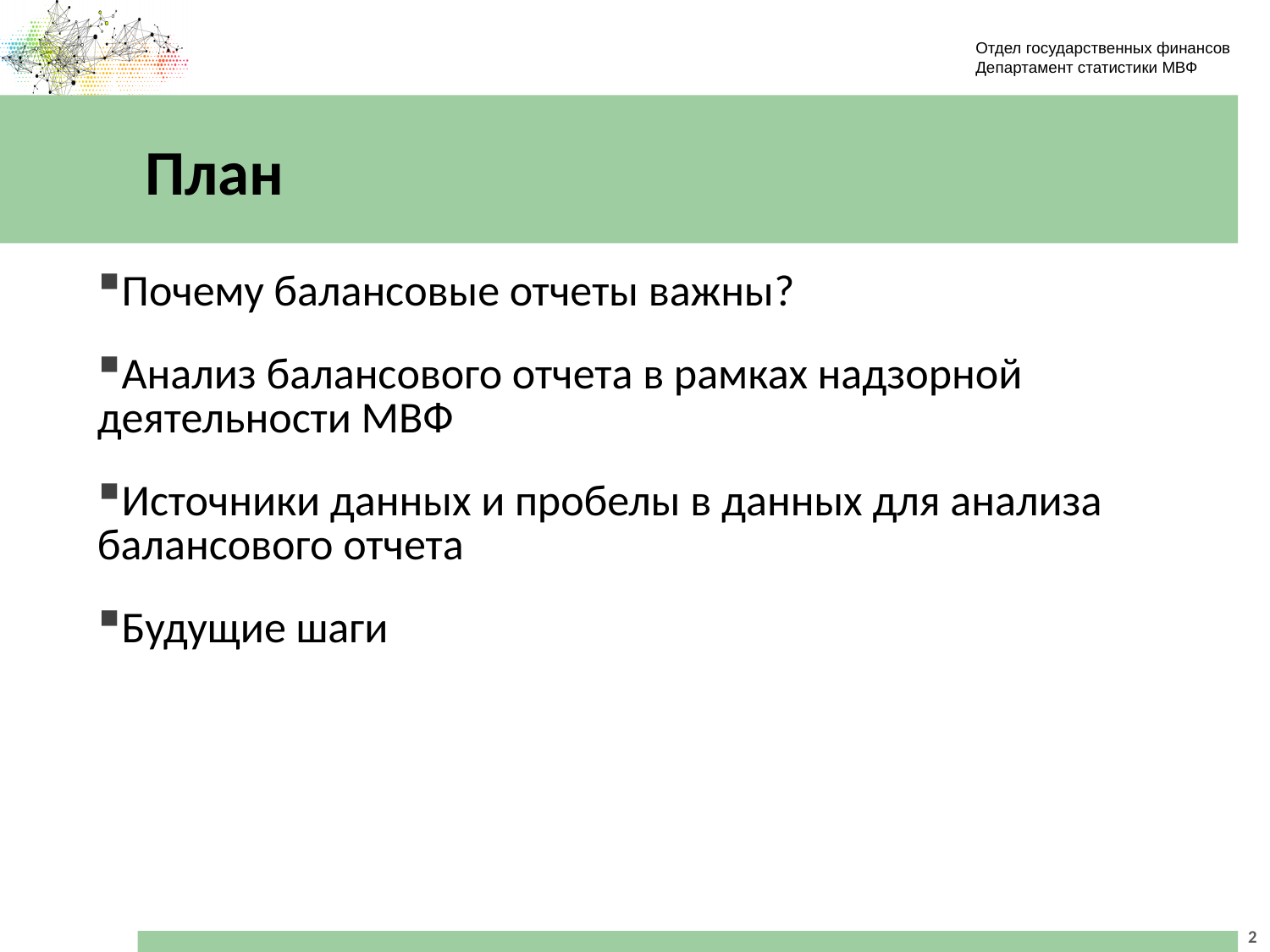

Отдел государственных финансов
Департамент статистики МВФ
# План
Почему балансовые отчеты важны?
Анализ балансового отчета в рамках надзорной деятельности МВФ
Источники данных и пробелы в данных для анализа балансового отчета
Будущие шаги

2